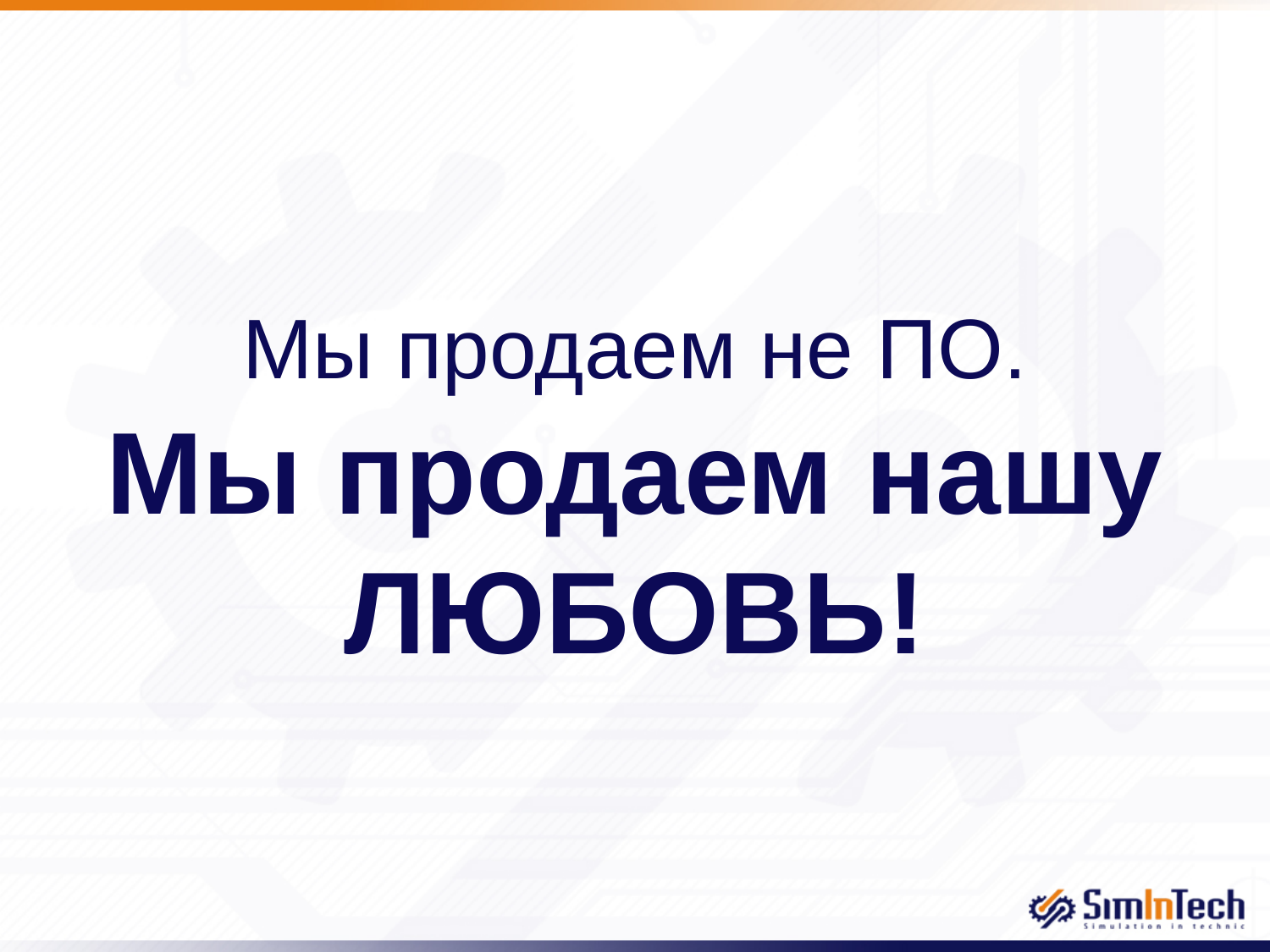

Мы продаем не ПО.
Мы продаем нашу ЛЮБОВЬ!